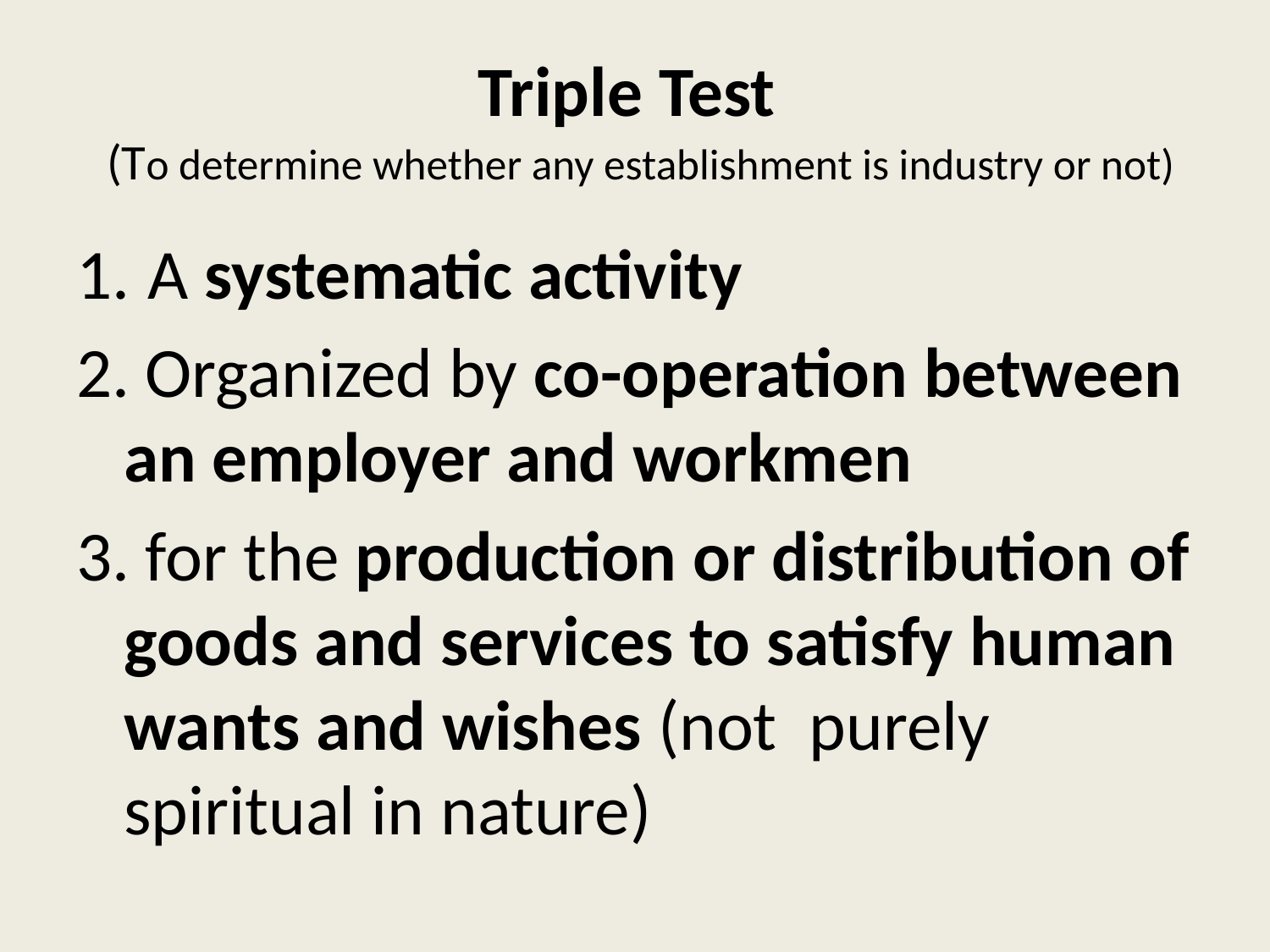

# Triple Test (To determine whether any establishment is industry or not)
A systematic activity
2. Organized by co-operation between an employer and workmen
3. for the production or distribution of goods and services to satisfy human wants and wishes (not  purely spiritual in nature)